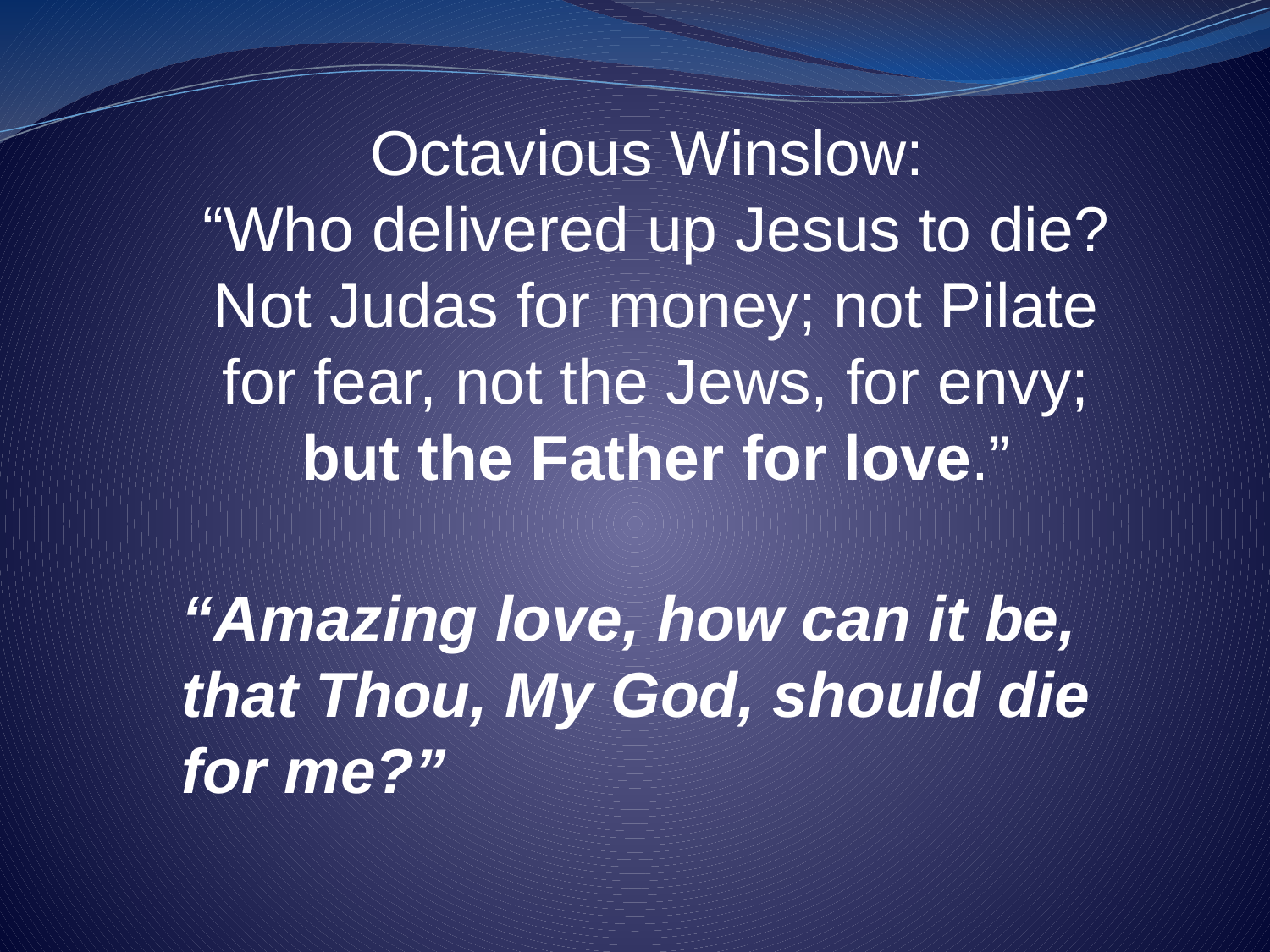

Octavious Winslow:
“Who delivered up Jesus to die? Not Judas for money; not Pilate for fear, not the Jews, for envy; but the Father for love.”

“Amazing love, how can it be,
that Thou, My God, should die for me?”